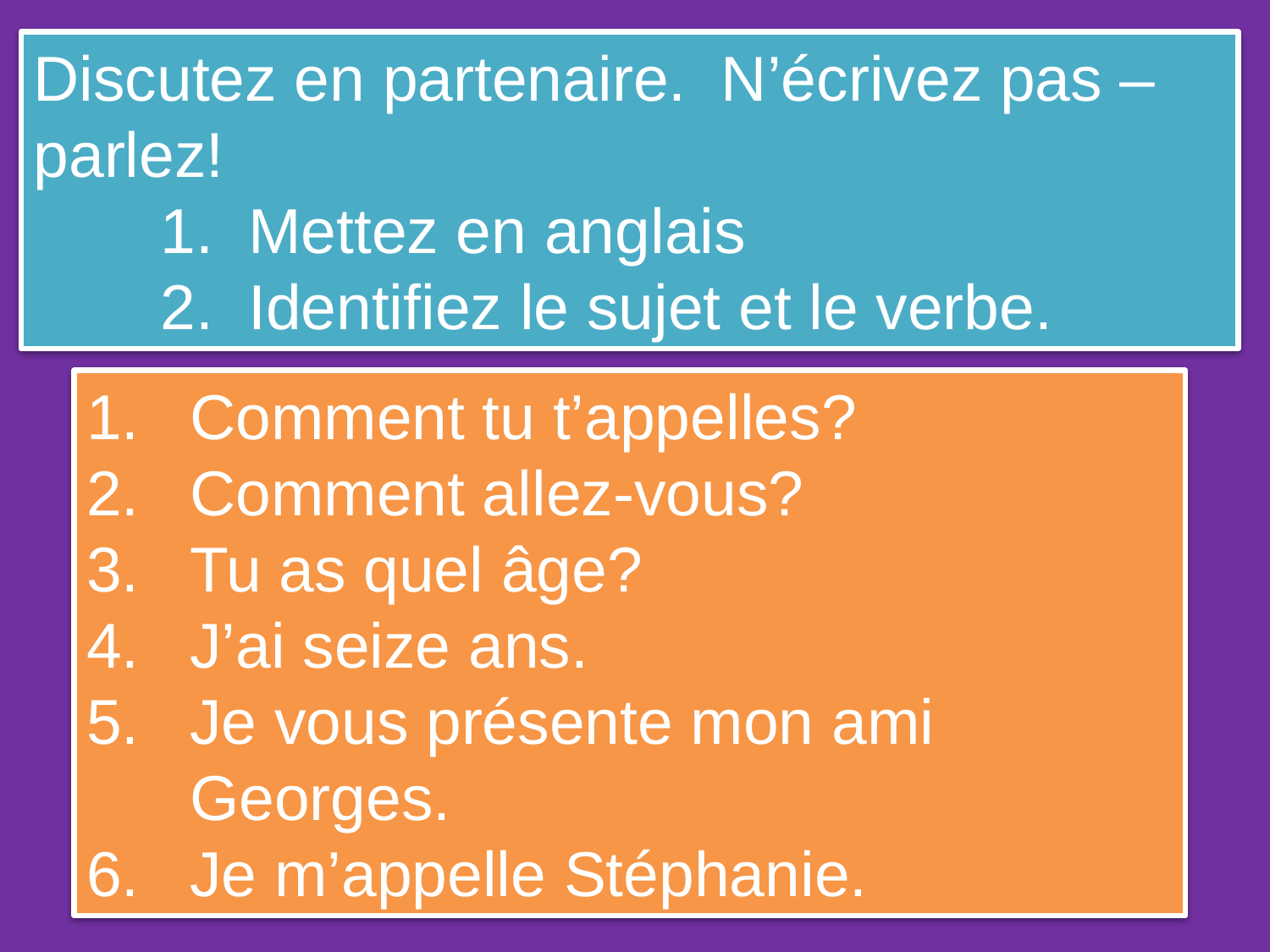

Discutez en partenaire.  N’écrivez pas – parlez!
	1.  Mettez en anglais
	2.  Identifiez le sujet et le verbe.
Comment tu t’appelles?
Comment allez-vous?
Tu as quel âge?
J’ai seize ans.
Je vous présente mon ami Georges.
Je m’appelle Stéphanie.